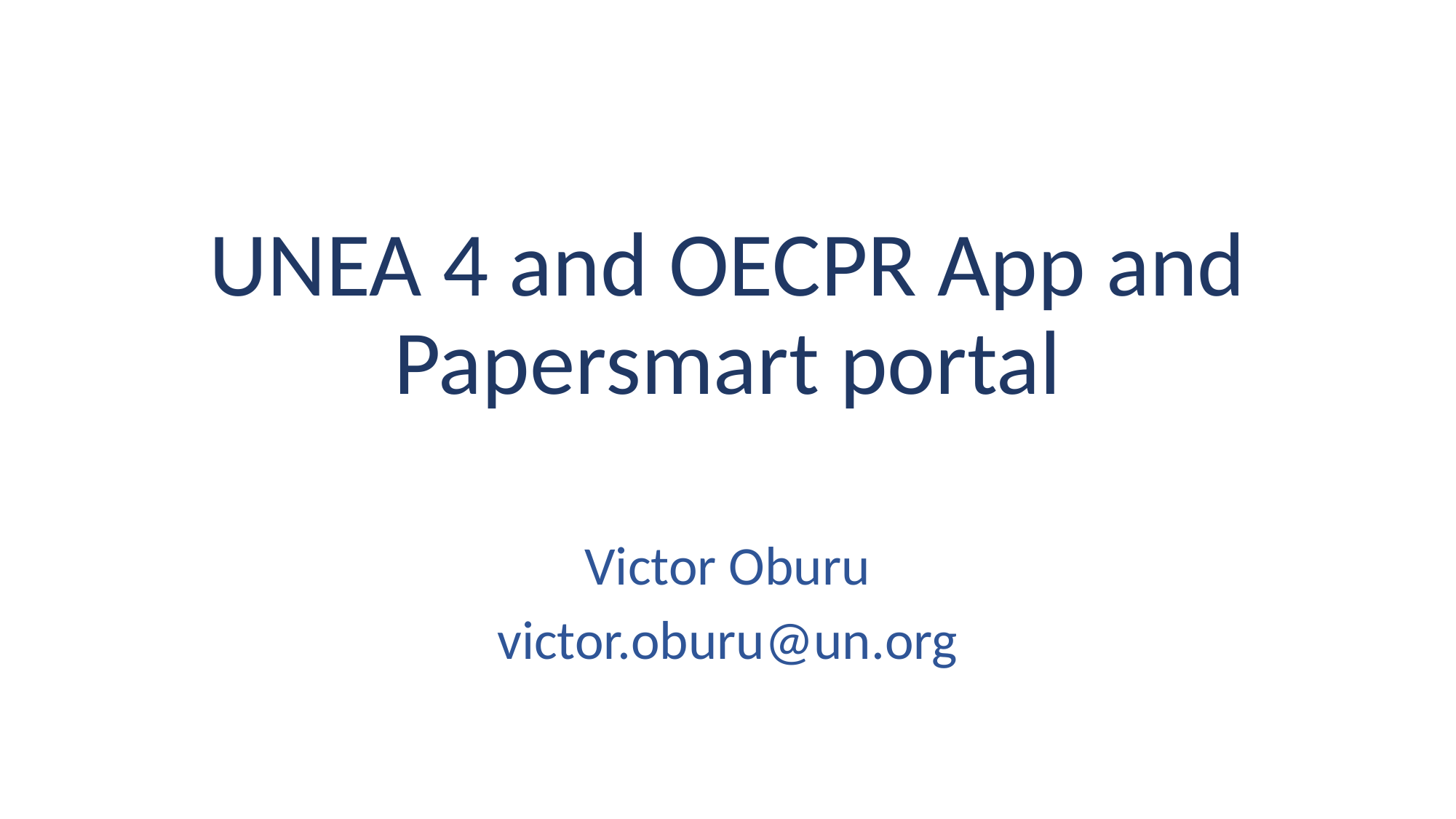

# UNEA 4 and OECPR App and Papersmart portal
Victor Oburu
victor.oburu@un.org